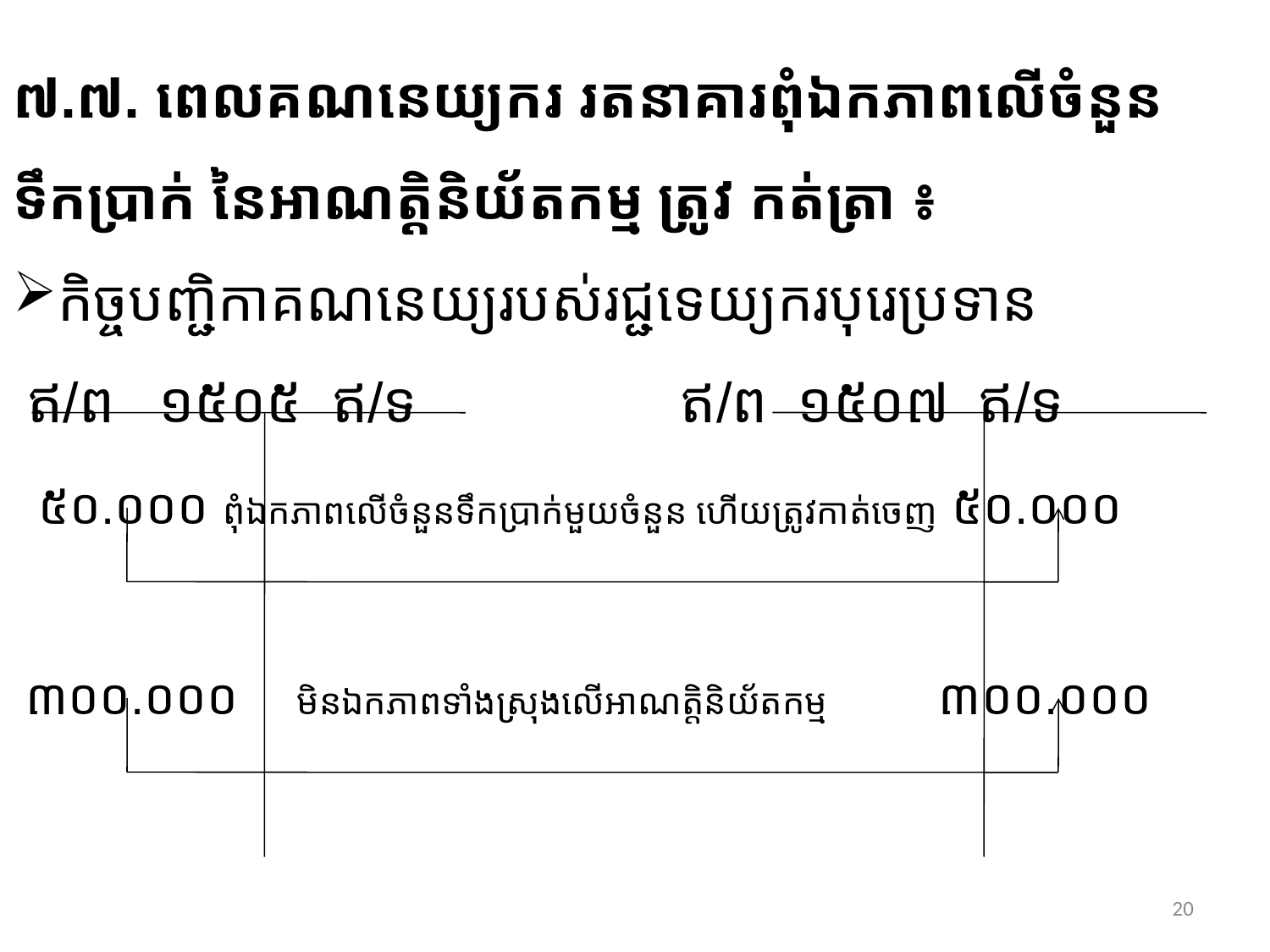

#
៧.៧. ពេលគណនេយ្យករ រតនាគារពុំឯកភាពលើចំនួនទឹកប្រាក់ នៃអាណត្តិនិយ័តកម្ម ត្រូវ កត់ត្រា ៖
កិច្ចបញ្ជិកាគណនេយ្យរបស់រជ្ជទេយ្យករបុរេប្រទាន
 ឥ/ព   ១៥០៥  ឥ/ទ                  ឥ/ព  ១៥០៧  ឥ/ទ
  ៥០.០០០ ពុំឯកភាពលើចំនួនទឹកប្រាក់មួយចំនួន ហើយត្រូវកាត់ចេញ ៥០.០០០

 ៣០០.០០០    មិនឯកភាពទាំងស្រុងលើអាណត្តិនិយ័តកម្ម        ៣០០.០០០

20